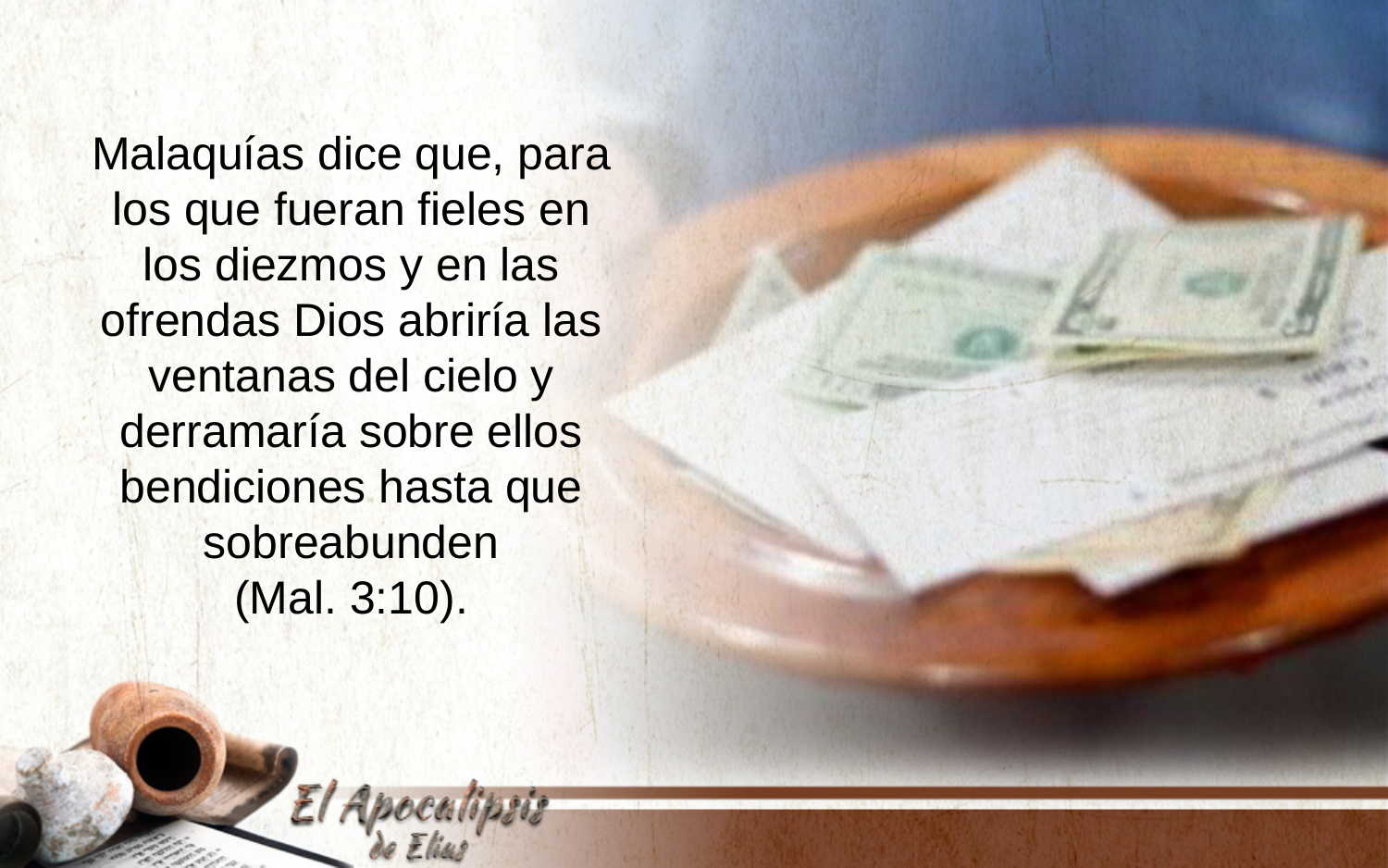

Malaquías dice que, para los que fueran fieles en los diezmos y en las ofrendas Dios abriría las ventanas del cielo y derramaría sobre ellos bendiciones hasta que sobreabunden
(Mal. 3:10).